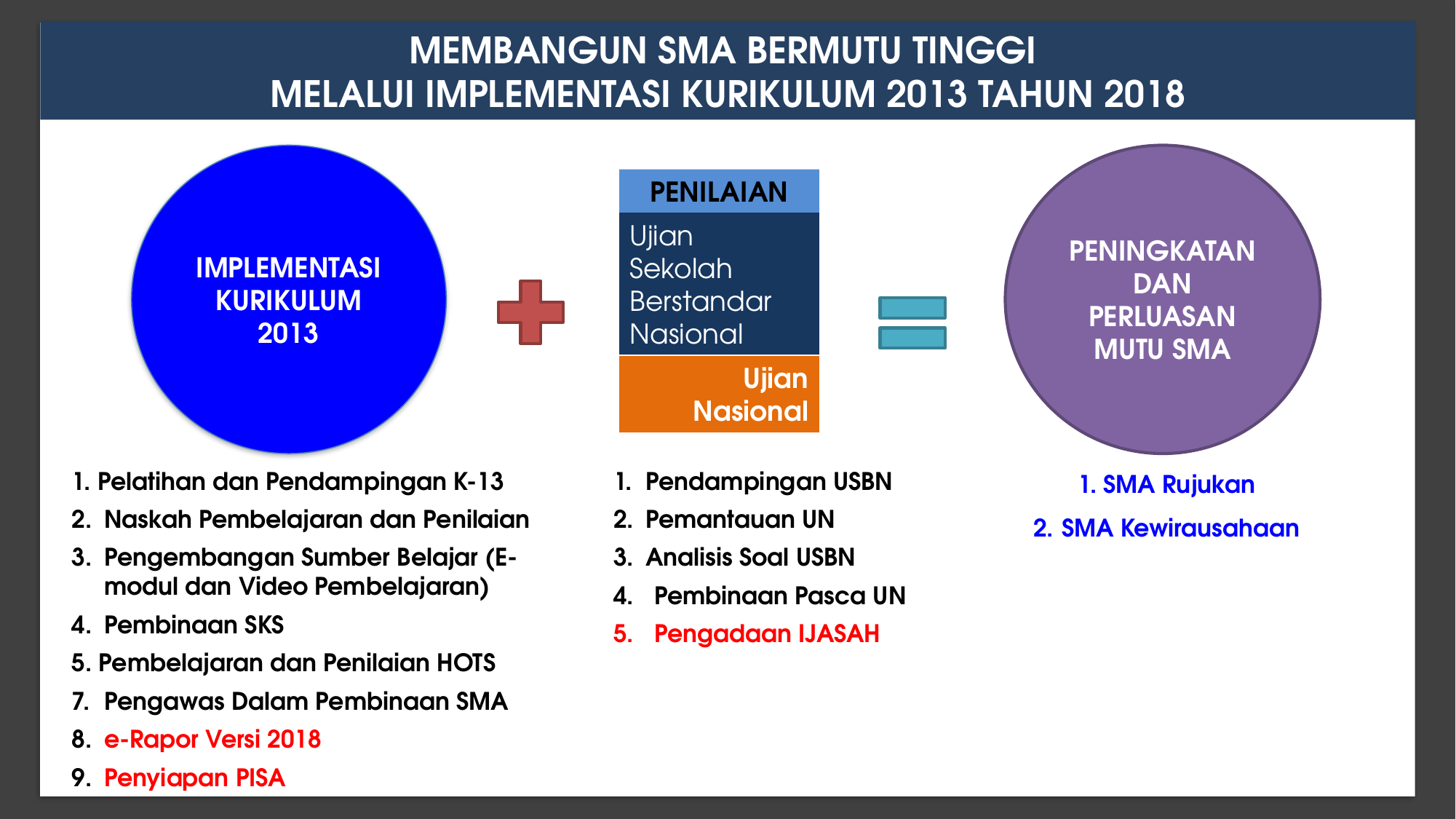

MEMBANGUN SMA BERMUTU TINGGI
MELALUI IMPLEMENTASI KURIKULUM 2013 TAHUN 2018
IMPLEMENTASI
KURIKULUM 2013
PENINGKATAN DAN PERLUASAN MUTU SMA
PENILAIAN
Ujian
Sekolah
Berstandar
Nasional

Ujian
Nasional
1. SMA Rujukan
2.	 SMA Kewirausahaan
1. Pelatihan dan Pendampingan K-13
2.	Naskah Pembelajaran dan Penilaian
3.	Pengembangan Sumber Belajar (E-modul dan Video Pembelajaran)
4.	Pembinaan SKS
5. Pembelajaran dan Penilaian HOTS
7.	Pengawas Dalam Pembinaan SMA
8.	e-Rapor Versi 2018
9.	Penyiapan PISA
1. 	Pendampingan USBN
2.	Pemantauan UN
3.	Analisis Soal USBN
Pembinaan Pasca UN
Pengadaan IJASAH